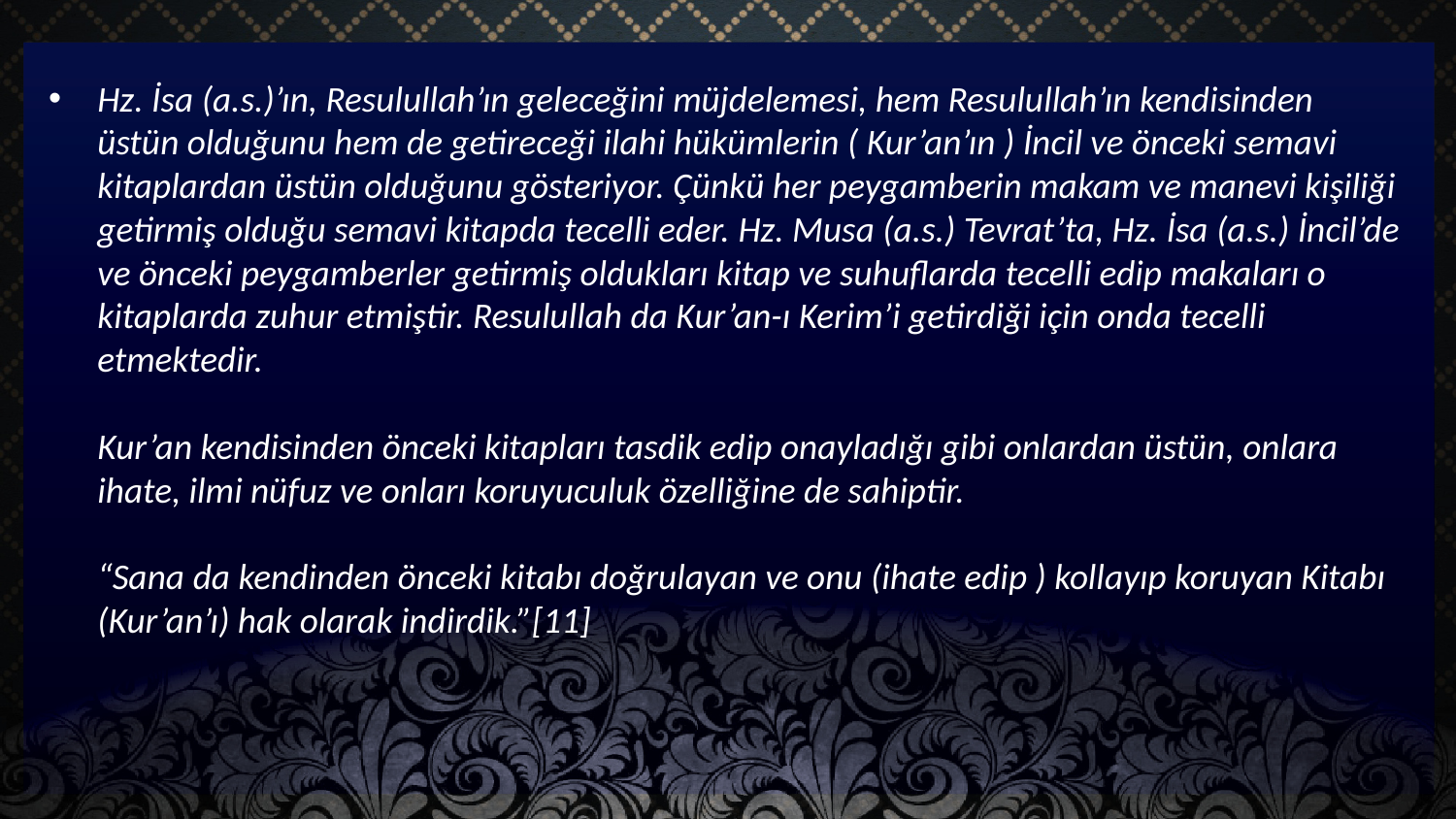

Hz. İsa (a.s.)’ın, Resulullah’ın geleceğini müjdelemesi, hem Resulullah’ın kendisinden üstün olduğunu hem de getireceği ilahi hükümlerin ( Kur’an’ın ) İncil ve önceki semavi kitaplardan üstün olduğunu gösteriyor. Çünkü her peygamberin makam ve manevi kişiliği getirmiş olduğu semavi kitapda tecelli eder. Hz. Musa (a.s.) Tevrat’ta, Hz. İsa (a.s.) İncil’de ve önceki peygamberler getirmiş oldukları kitap ve suhuflarda tecelli edip makaları o kitaplarda zuhur etmiştir. Resulullah da Kur’an-ı Kerim’i getirdiği için onda tecelli etmektedir.
Kur’an kendisinden önceki kitapları tasdik edip onayladığı gibi onlardan üstün, onlara ihate, ilmi nüfuz ve onları koruyuculuk özelliğine de sahiptir.
“Sana da kendinden önceki kitabı doğrulayan ve onu (ihate edip ) kollayıp koruyan Kitabı (Kur’an’ı) hak olarak indirdik.”[11]